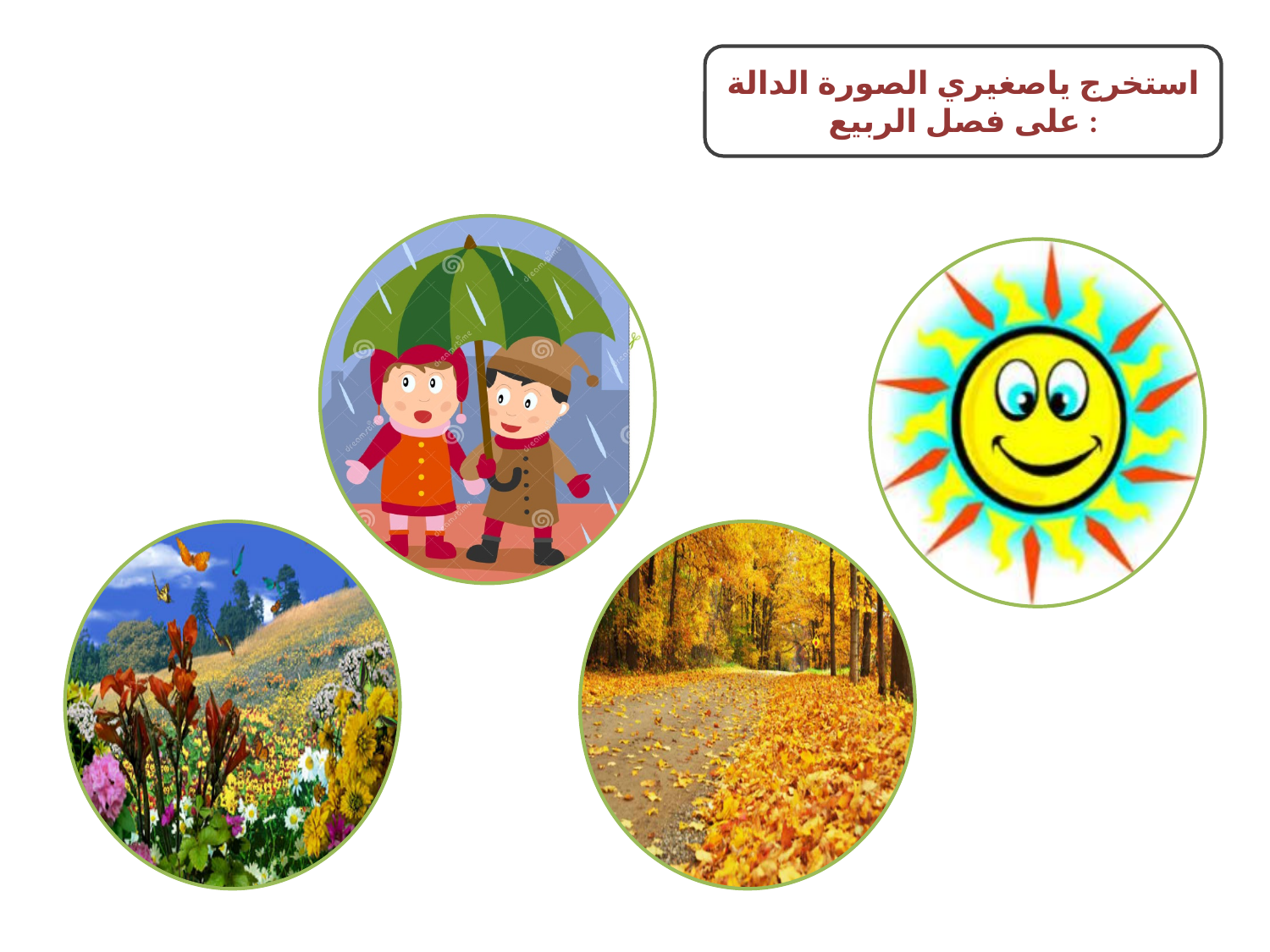

استخرج ياصغيري الصورة الدالة على فصل الربيع :